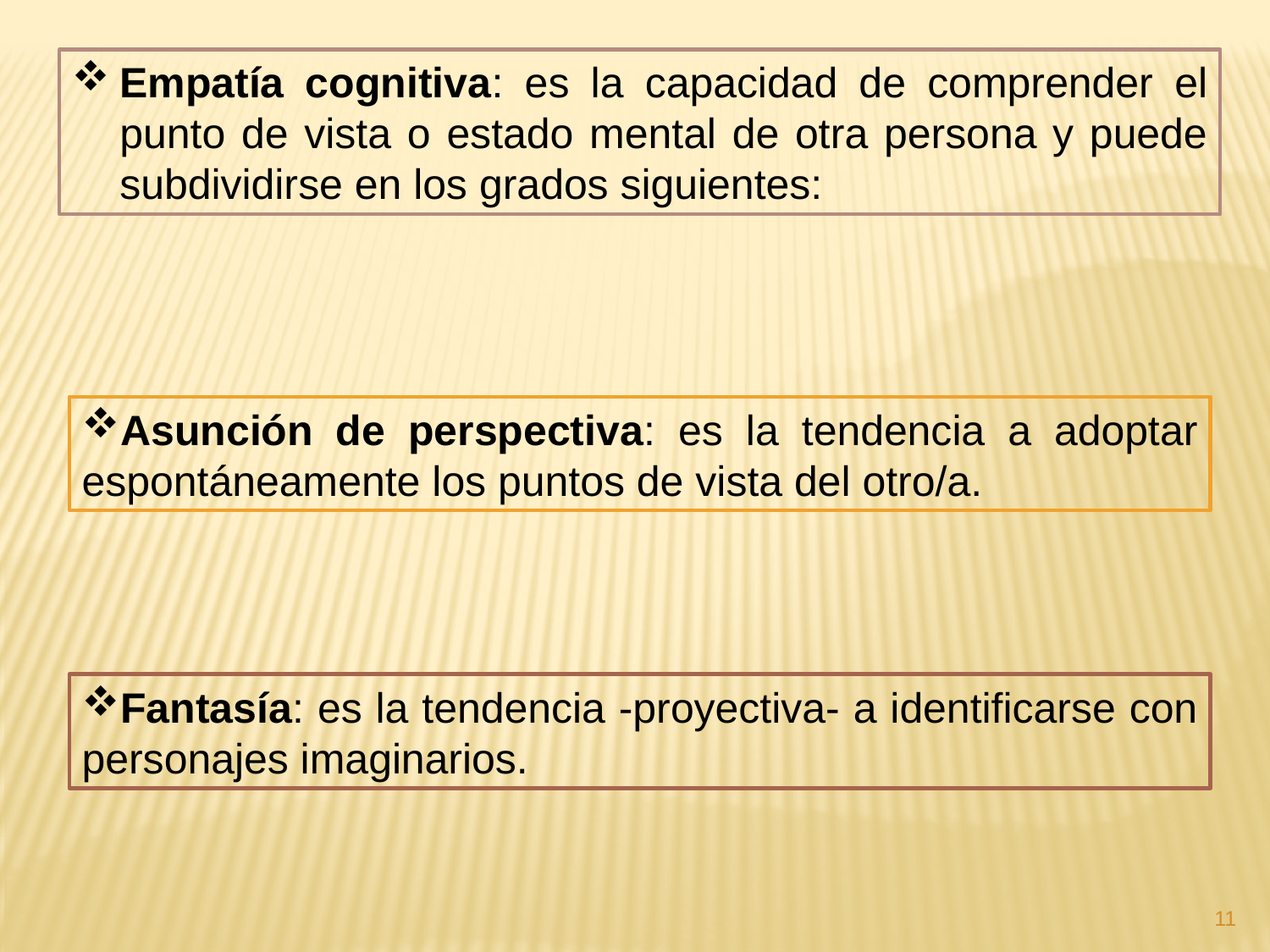

Empatía cognitiva: es la capacidad de comprender el punto de vista o estado mental de otra persona y puede subdividirse en los grados siguientes:
Asunción de perspectiva: es la tendencia a adoptar espontáneamente los puntos de vista del otro/a.
Fantasía: es la tendencia -proyectiva- a identificarse con personajes imaginarios.
11